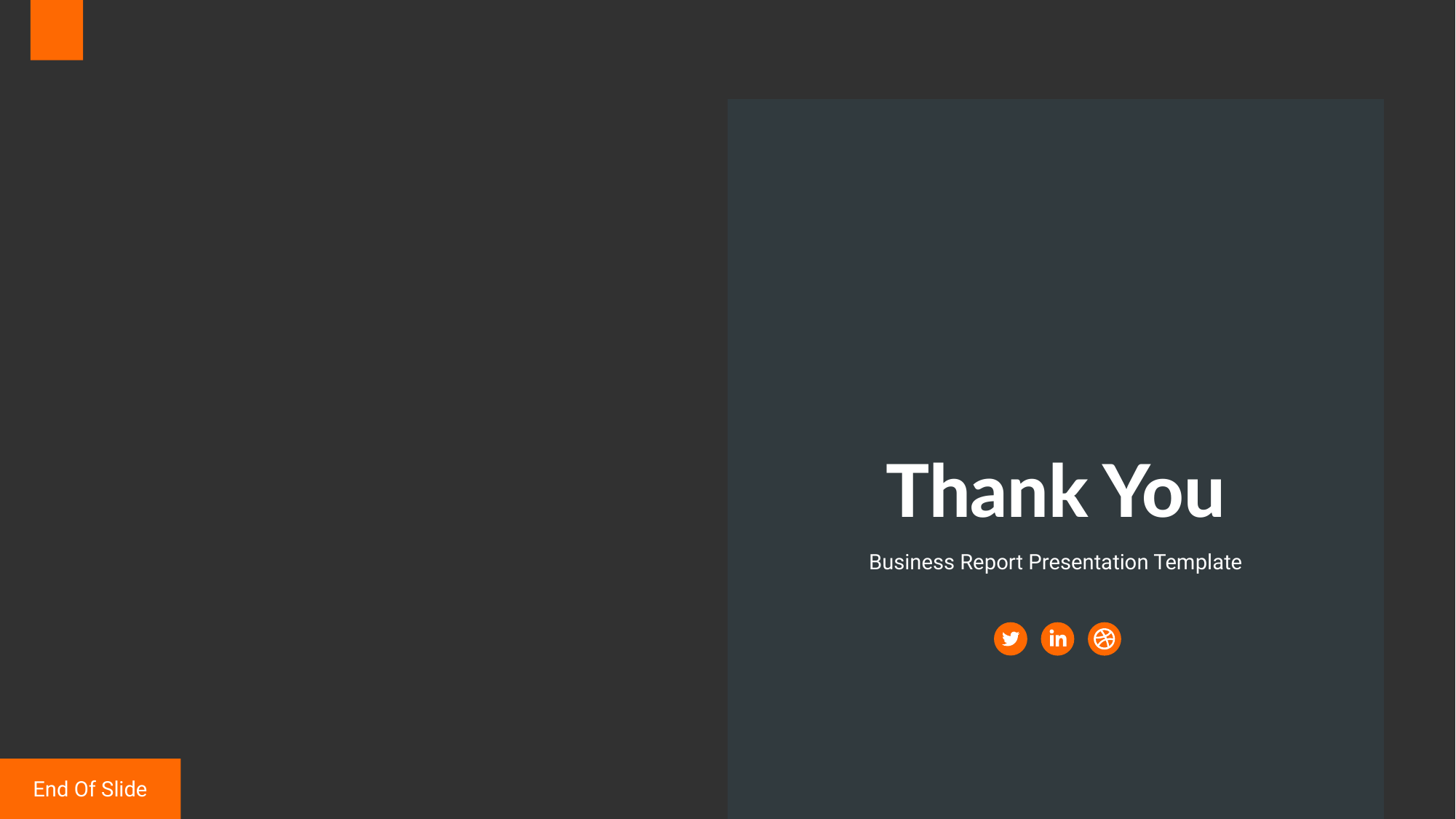

30

Thank You
Business Report Presentation Template

End Of Slide